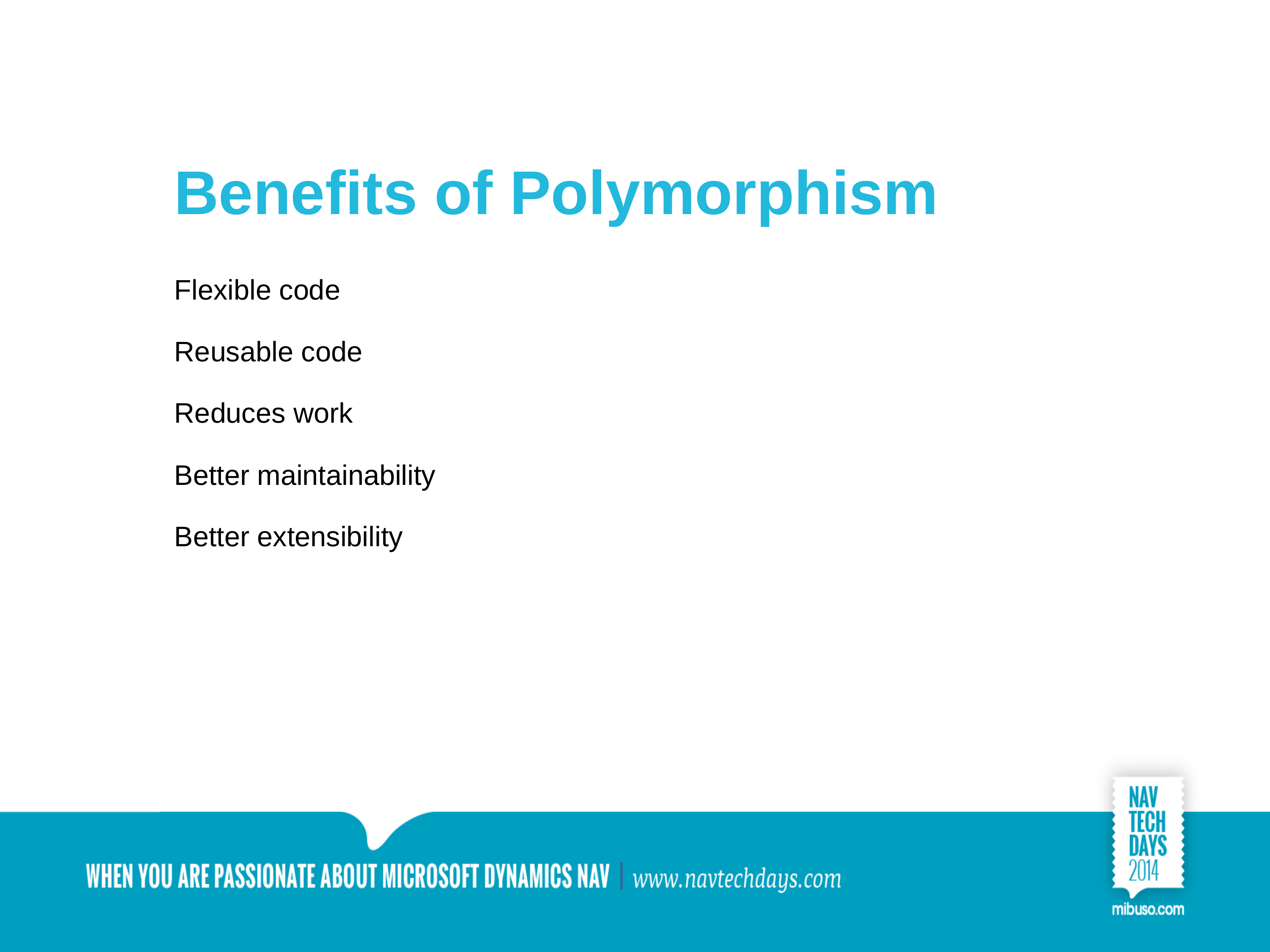

# Benefits of Polymorphism
Flexible code
Reusable code
Reduces work
Better maintainability
Better extensibility